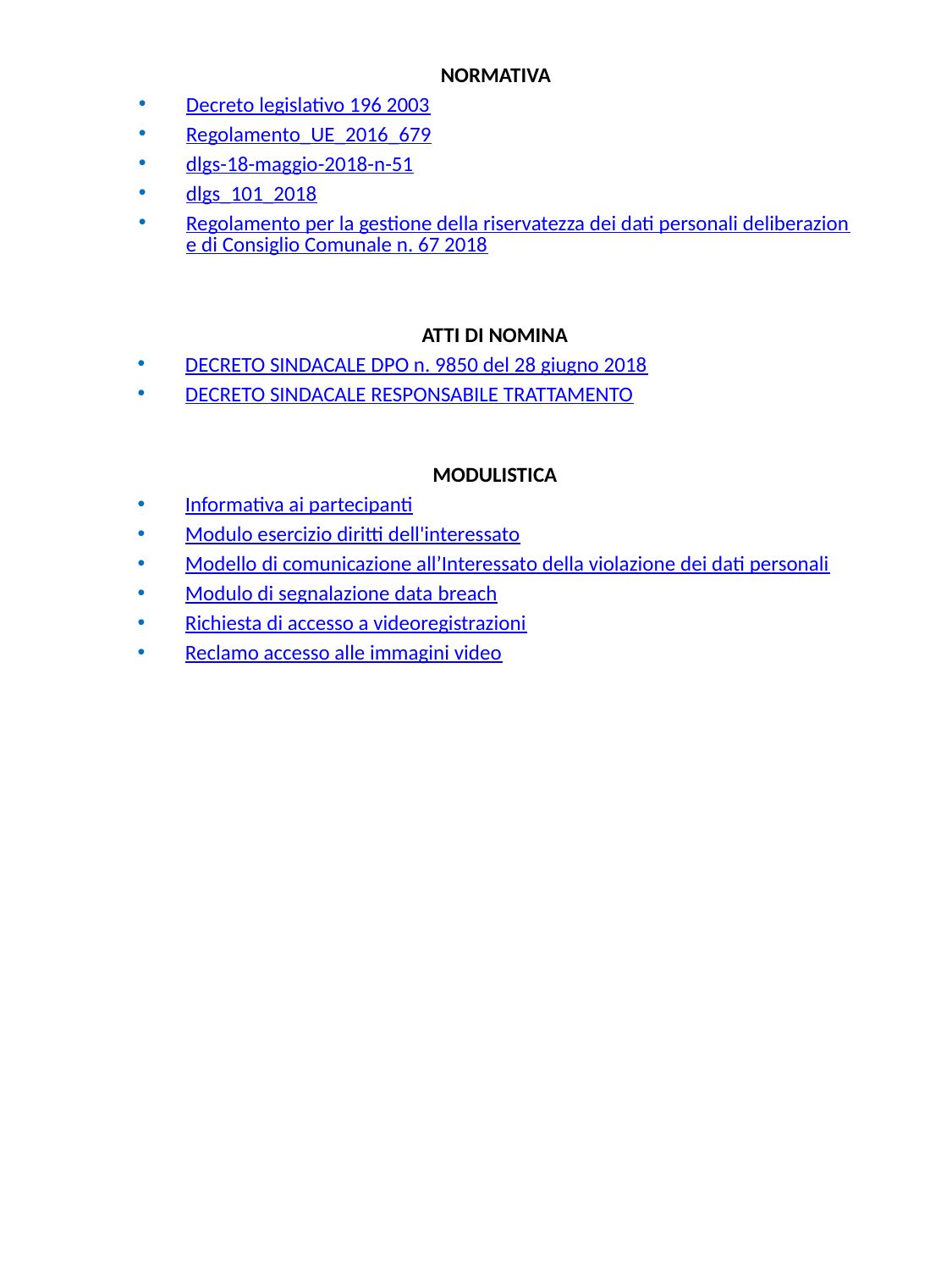

NORMATIVA
Decreto legislativo 196 2003
Regolamento_UE_2016_679
dlgs-18-maggio-2018-n-51
dlgs_101_2018
Regolamento per la gestione della riservatezza dei dati personali deliberazione di Consiglio Comunale n. 67 2018

ATTI DI NOMINA
DECRETO SINDACALE DPO n. 9850 del 28 giugno 2018
DECRETO SINDACALE RESPONSABILE TRATTAMENTO
MODULISTICA
Informativa ai partecipanti
Modulo esercizio diritti dell'interessato
Modello di comunicazione all’Interessato della violazione dei dati personali
Modulo di segnalazione data breach
Richiesta di accesso a videoregistrazioni
Reclamo accesso alle immagini video